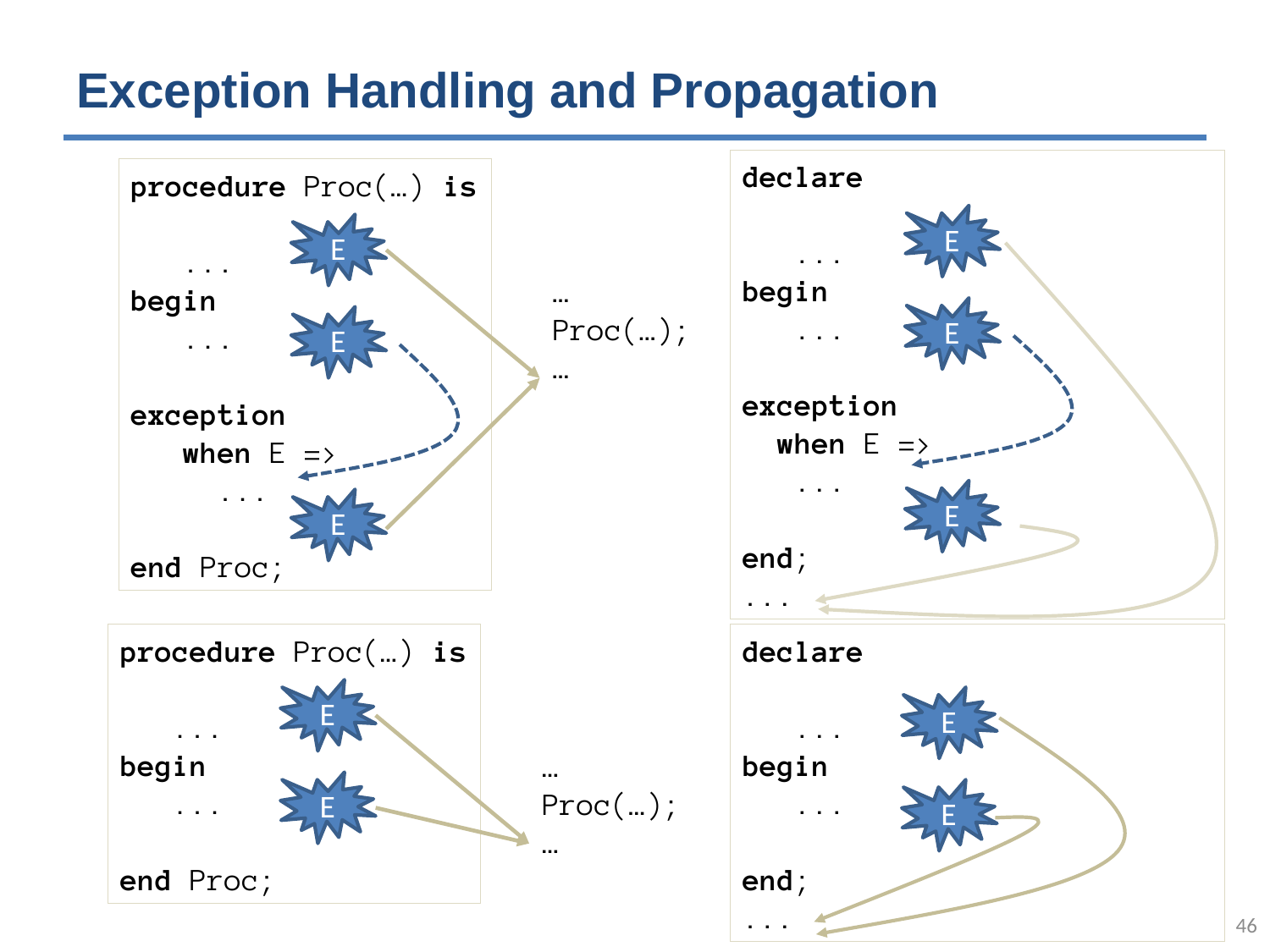

# Exception Handling and Propagation
declare
   ...
begin
   ...
exception
  when E =>
   ...
end;
...
procedure Proc(…) is
   ...
begin
   ...
exception
   when E =>
     ...
end Proc;
E
E

…
Proc(…);
…
E
E

E
E

procedure Proc(…) is
   ...
begin
   ...
end Proc;
declare
   ...
begin
   ...
end;
...
E
E

…
Proc(…);
…
E
E

46